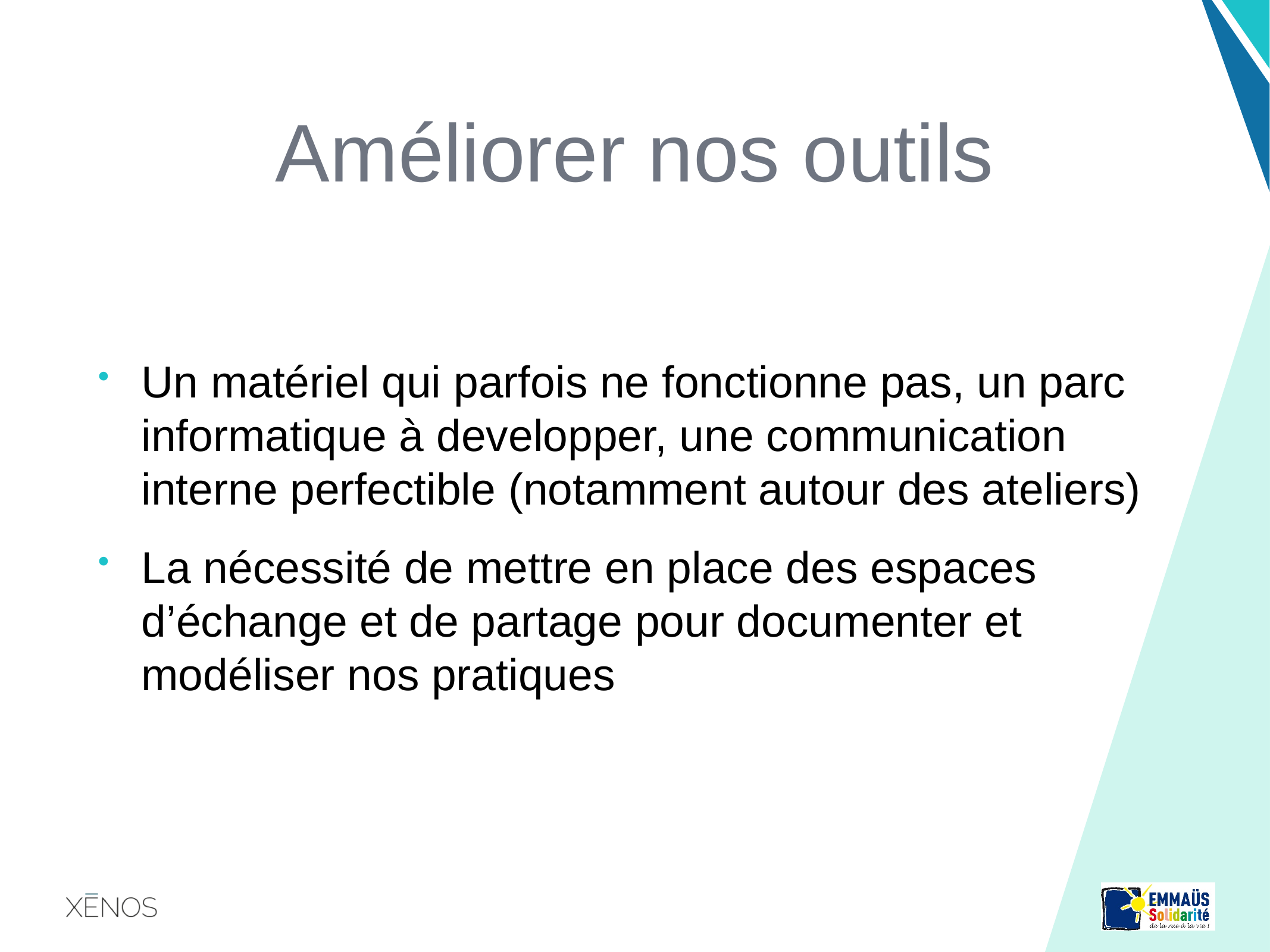

# Améliorer nos outils

Un matériel qui parfois ne fonctionne pas, un parc informatique à developper, une communication interne perfectible (notamment autour des ateliers)
La nécessité de mettre en place des espaces d’échange et de partage pour documenter et modéliser nos pratiques